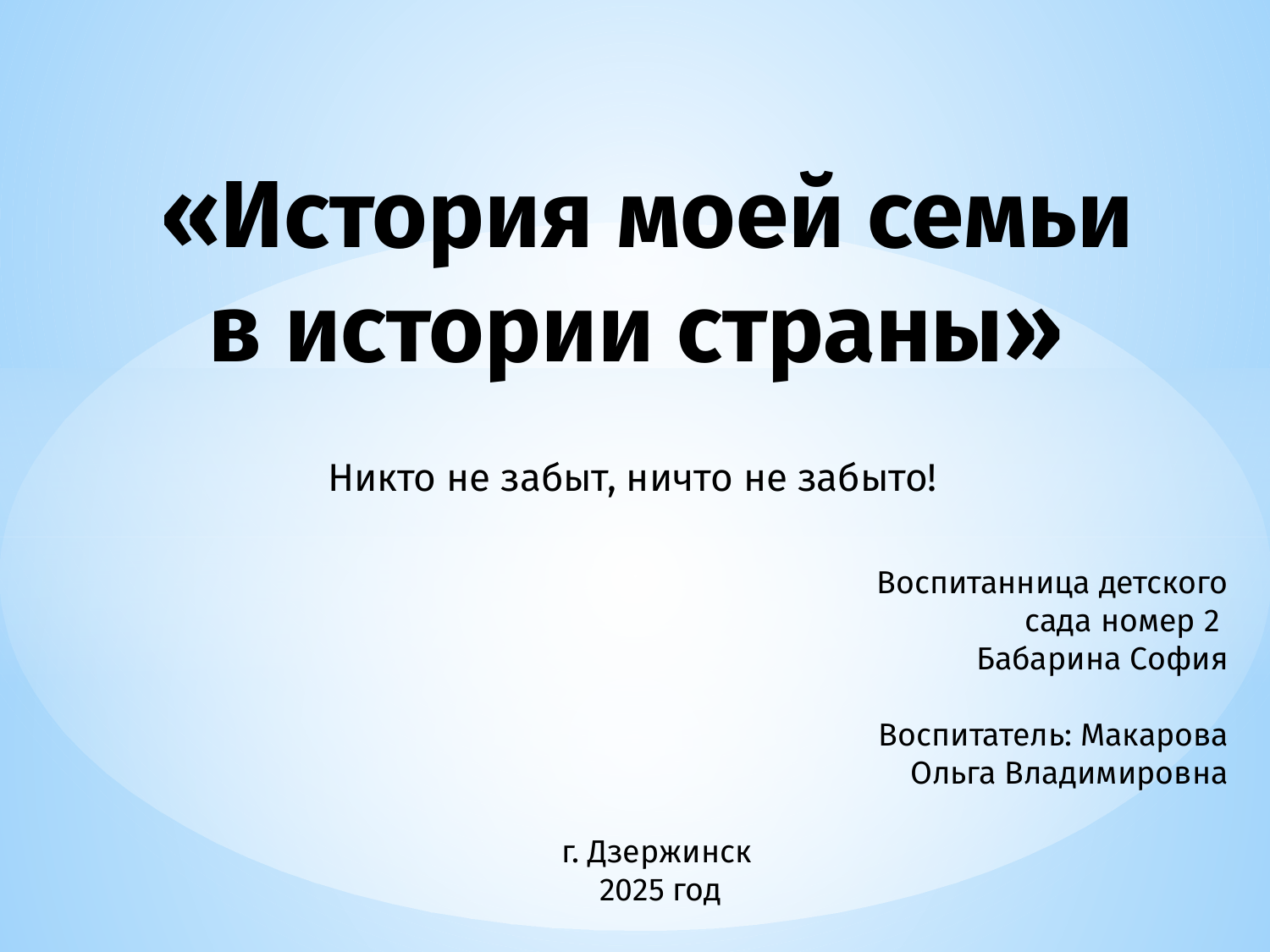

# «История моей семьи в истории страны»
Никто не забыт, ничто не забыто!
Воспитанница детского сада номер 2
Бабарина София

Воспитатель: Макарова Ольга Владимировна
г. Дзержинск
2025 год